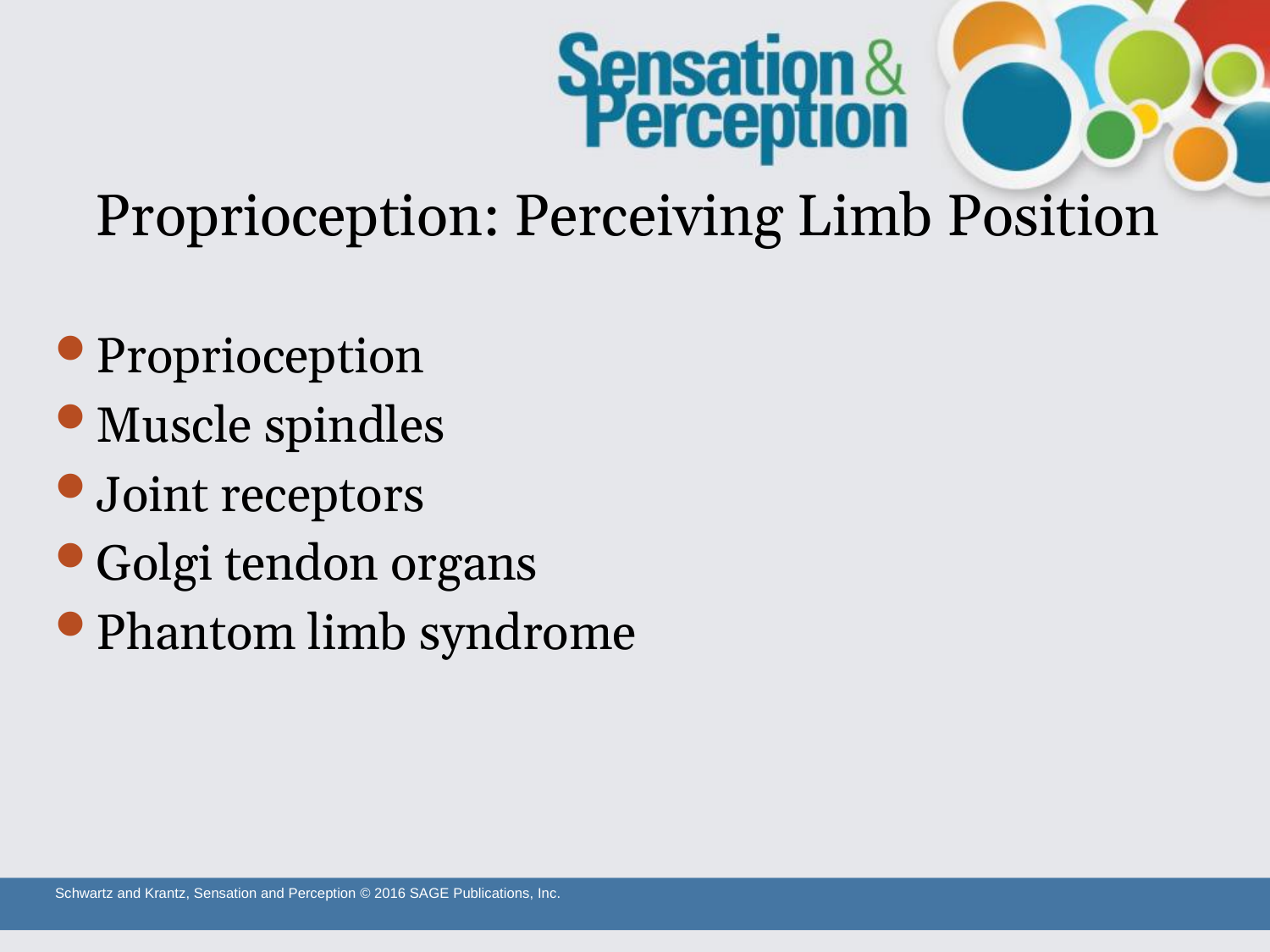

# Proprioception: Perceiving Limb Position
Proprioception
Muscle spindles
Joint receptors
Golgi tendon organs
Phantom limb syndrome
Schwartz and Krantz, Sensation and Perception © 2016 SAGE Publications, Inc.